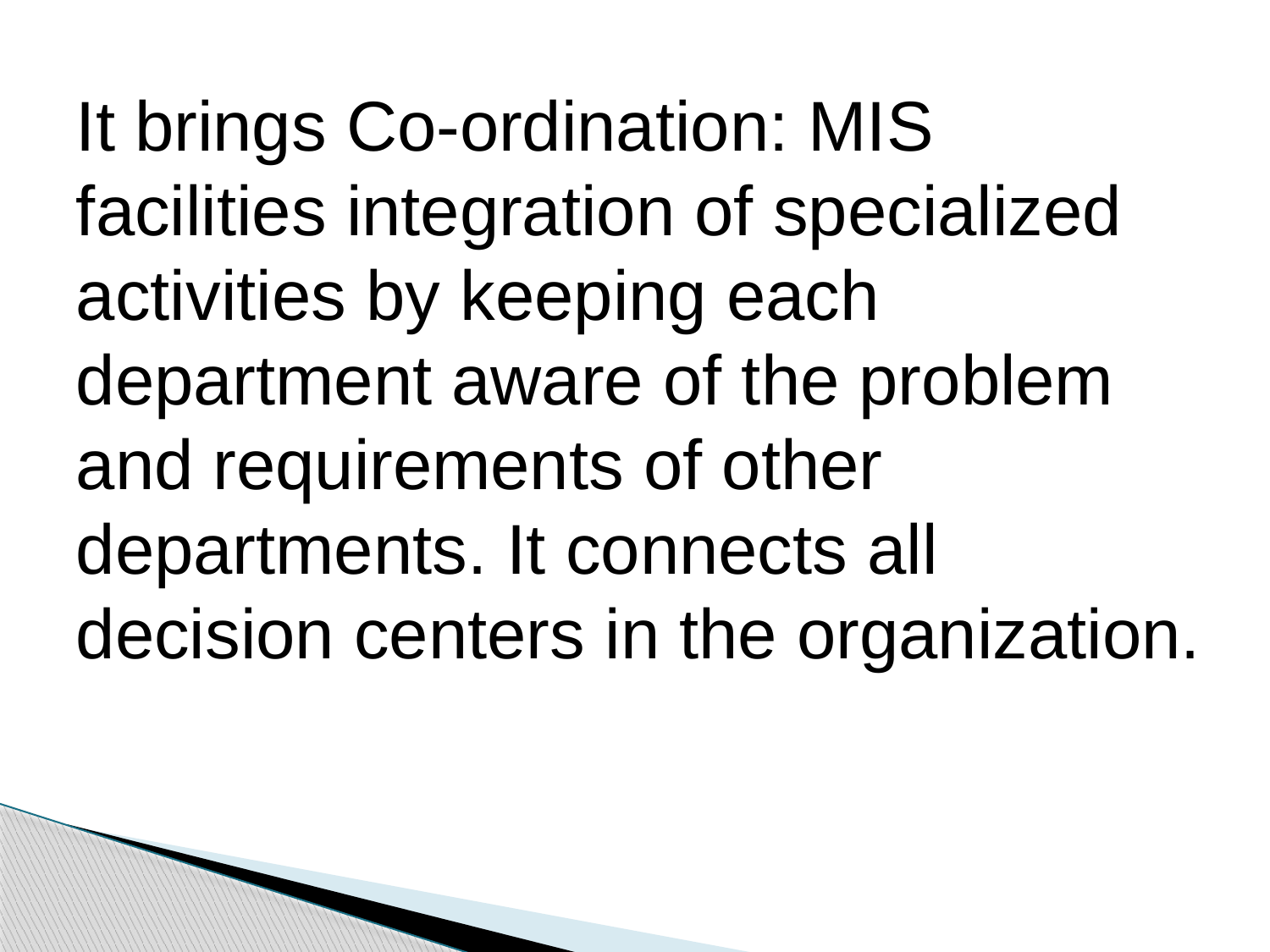

It brings Co-ordination: MIS facilities integration of specialized activities by keeping each department aware of the problem and requirements of other departments. It connects all decision centers in the organization.